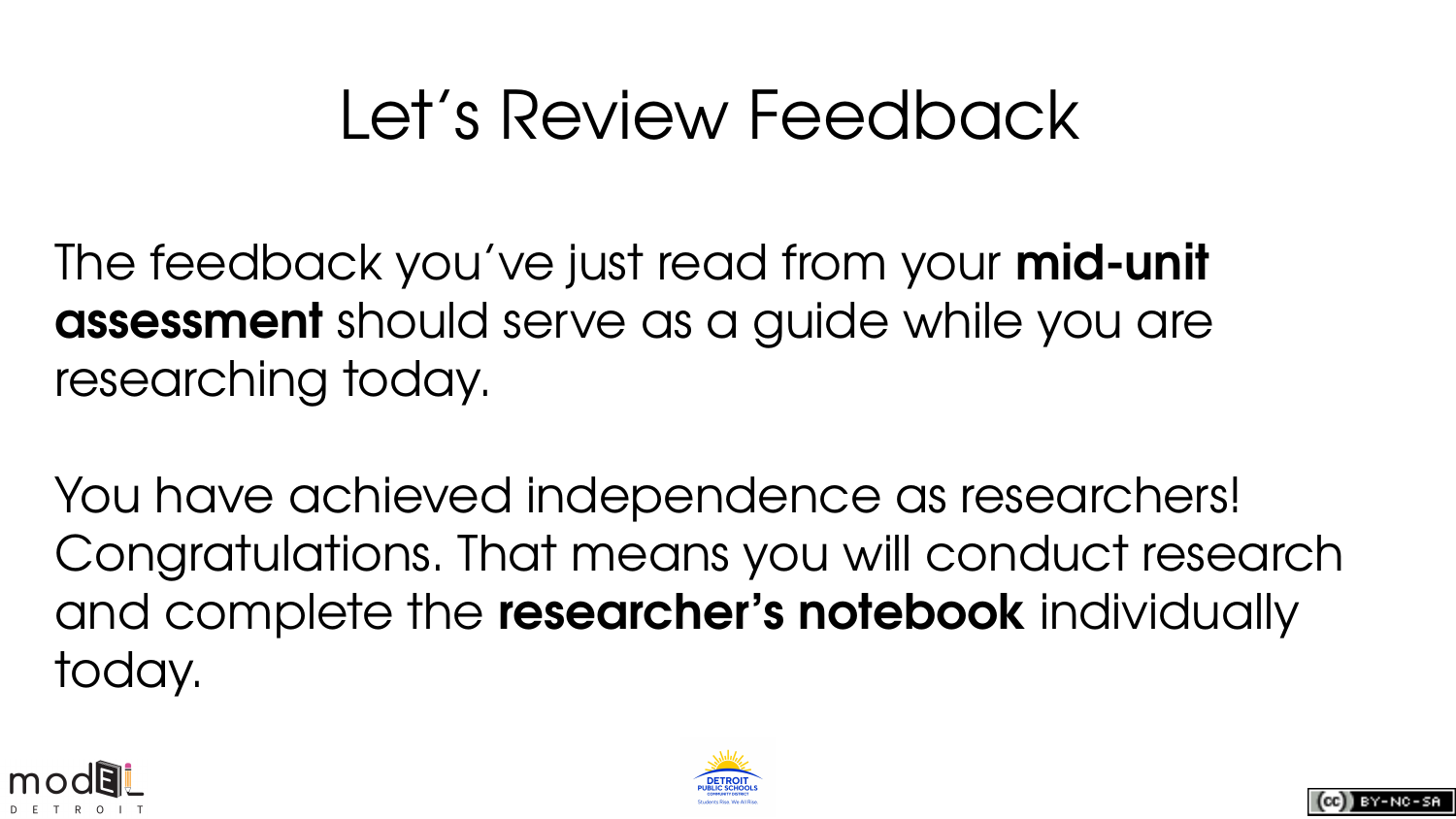

# Let’s Review Feedback

The feedback you’ve just read from your mid-unit assessment should serve as a guide while you are researching today.

You have achieved independence as researchers! Congratulations. That means you will conduct research and complete the researcher’s notebook individually today.